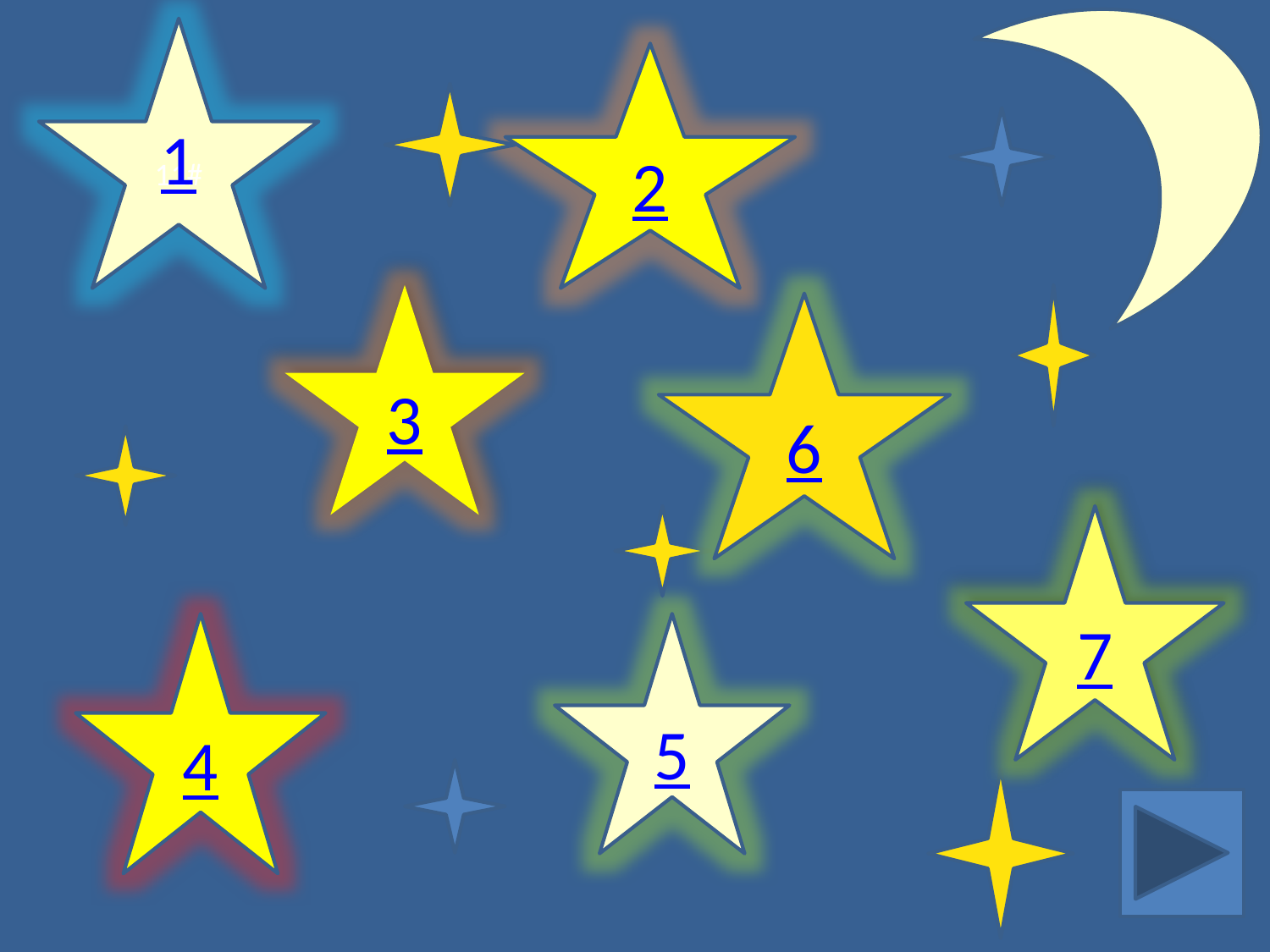

11#
2

1

3

6

7
4
5